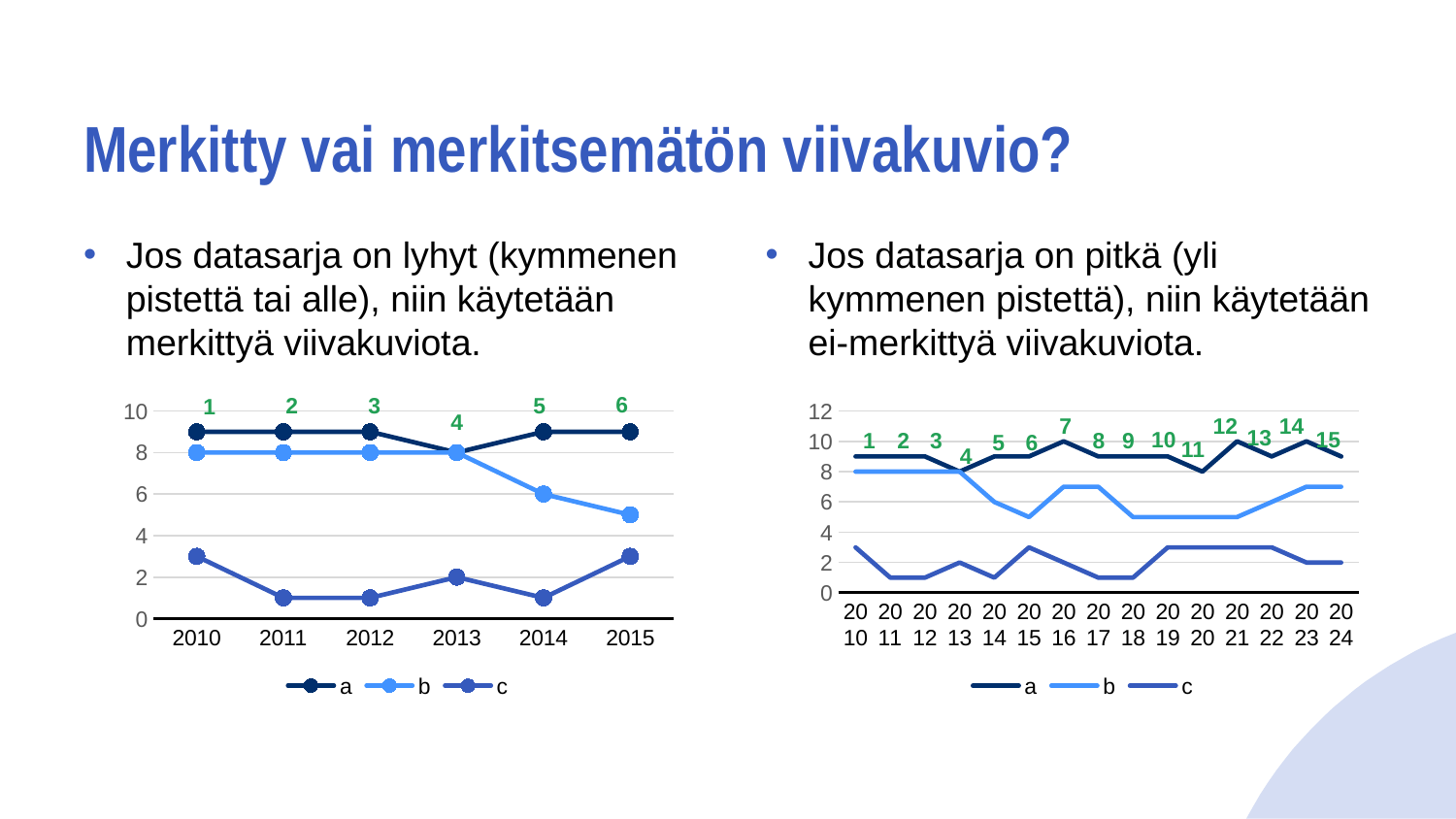

# Merkitty vai merkitsemätön viivakuvio?
Jos datasarja on lyhyt (kymmenen pistettä tai alle), niin käytetään merkittyä viivakuviota.
Jos datasarja on pitkä (yli kymmenen pistettä), niin käytetään ei-merkittyä viivakuviota.
6
5
2
3
1

### Chart

| Category | a | b | c |
|---|---|---|---|
| 2010 | 9.0 | 8.0 | 3.0 |
| 2011 | 9.0 | 8.0 | 1.0 |
| 2012 | 9.0 | 8.0 | 1.0 |
| 2013 | 8.0 | 8.0 | 2.0 |
| 2014 | 9.0 | 6.0 | 1.0 |
| 2015 | 9.0 | 5.0 | 3.0 |

### Chart

| Category | a | b | c |
|---|---|---|---|
| 2010 | 9.0 | 8.0 | 3.0 |
| 2011 | 9.0 | 8.0 | 1.0 |
| 2012 | 9.0 | 8.0 | 1.0 |
| 2013 | 8.0 | 8.0 | 2.0 |
| 2014 | 9.0 | 6.0 | 1.0 |
| 2015 | 9.0 | 5.0 | 3.0 |
| 2016 | 10.0 | 7.0 | 2.0 |
| 2017 | 9.0 | 7.0 | 1.0 |
| 2018 | 9.0 | 5.0 | 1.0 |
| 2019 | 9.0 | 5.0 | 3.0 |
| 2020 | 8.0 | 5.0 | 3.0 |
| 2021 | 10.0 | 5.0 | 3.0 |
| 2022 | 9.0 | 6.0 | 3.0 |
| 2023 | 10.0 | 7.0 | 2.0 |
| 2024 | 9.0 | 7.0 | 2.0 |
4
7
12
14
13
15
10
9
8
1
2
3
6
5
11
4